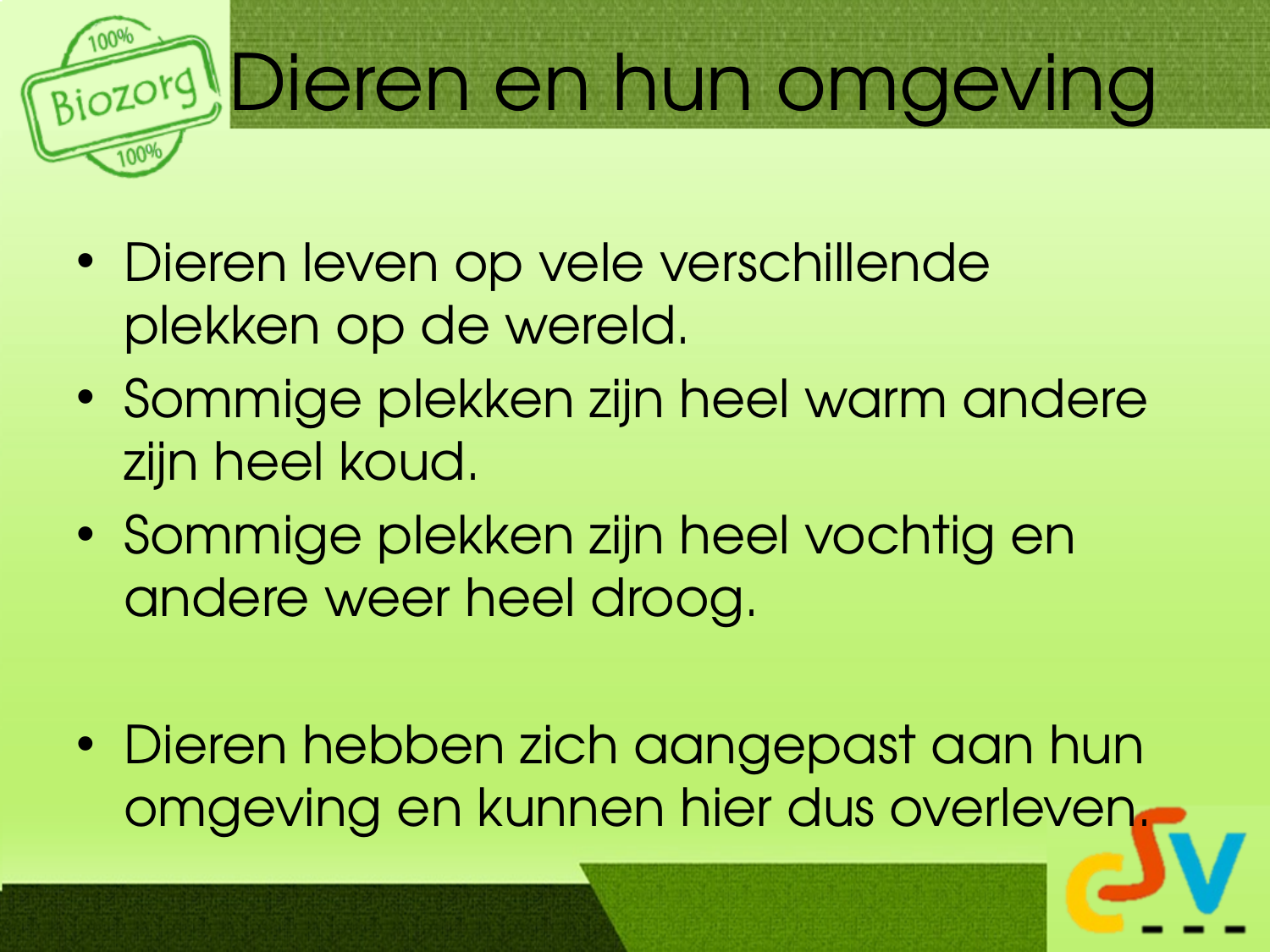

# Dieren en hun omgeving
Dieren leven op vele verschillende plekken op de wereld.
Sommige plekken zijn heel warm andere zijn heel koud.
Sommige plekken zijn heel vochtig en andere weer heel droog.

Dieren hebben zich aangepast aan hun omgeving en kunnen hier dus overleven.